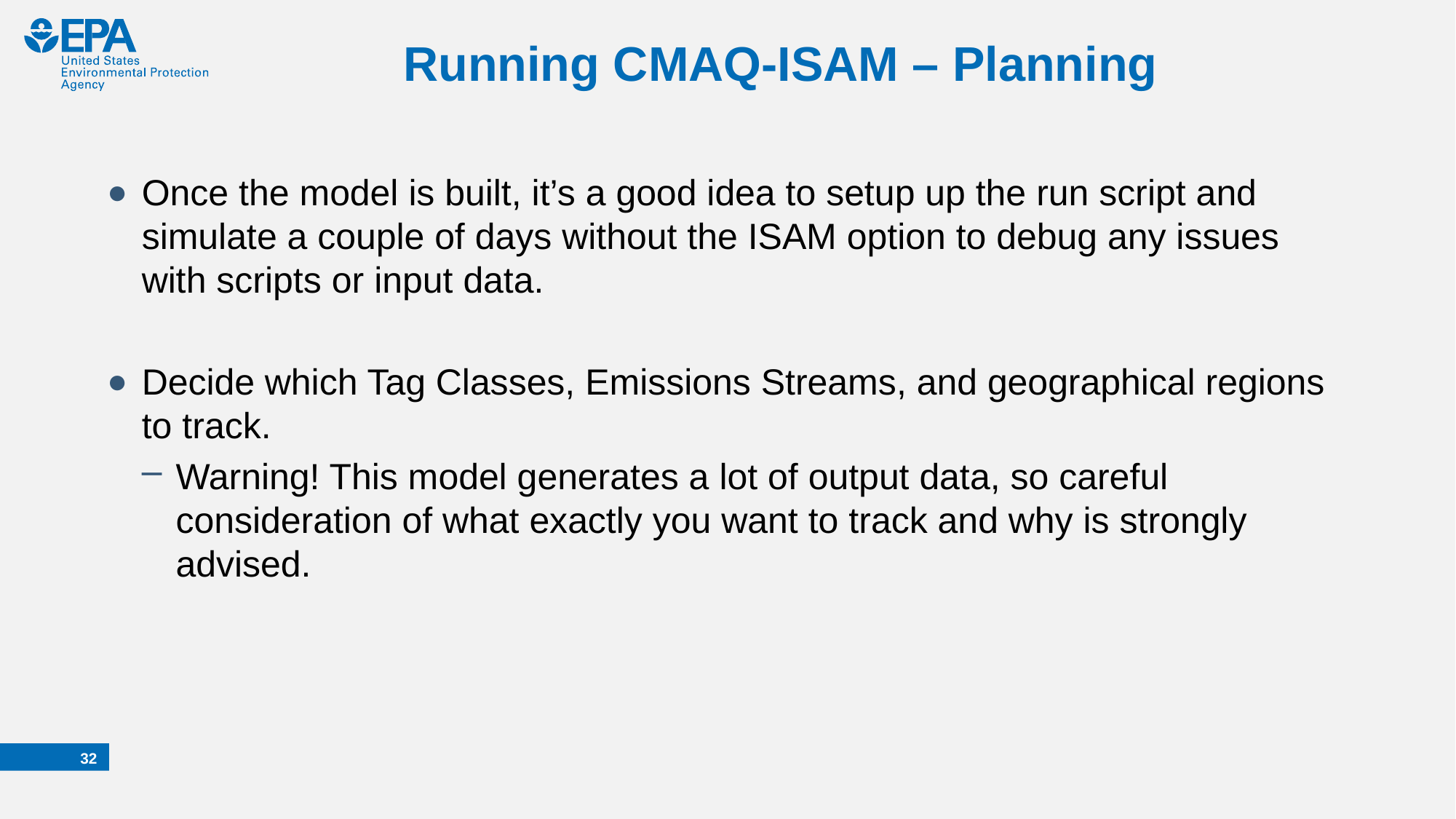

# Running CMAQ-ISAM – Planning
Once the model is built, it’s a good idea to setup up the run script and simulate a couple of days without the ISAM option to debug any issues with scripts or input data.

Decide which Tag Classes, Emissions Streams, and geographical regions to track.
Warning! This model generates a lot of output data, so careful consideration of what exactly you want to track and why is strongly advised.

32